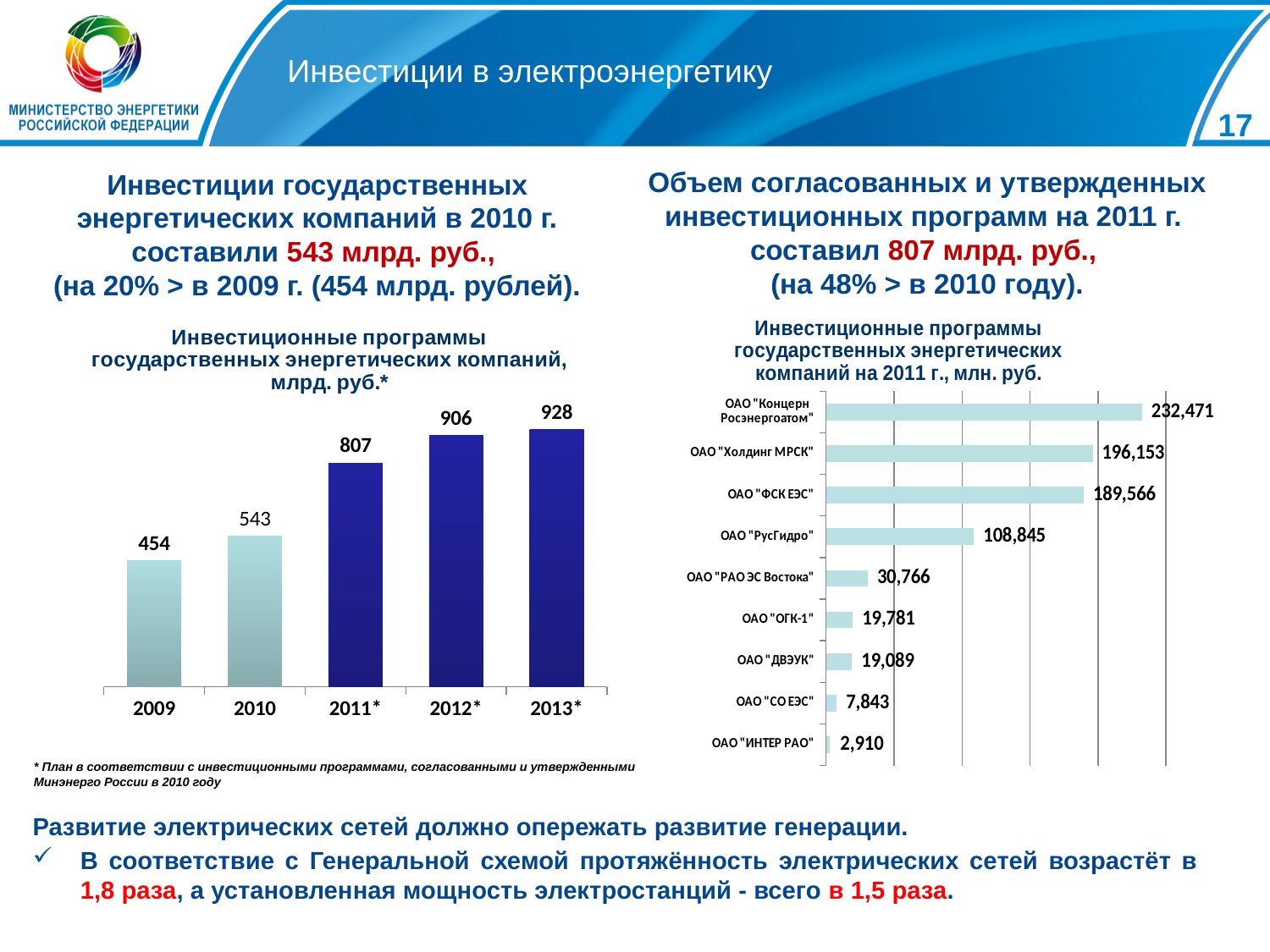

Инвестиции в электроэнергетику
17

Объем согласованных и утвержденных инвестиционных программ на 2011 г.
составил 807 млрд. руб.,
(на 48% > в 2010 году).
Инвестиции государственных энергетических компаний в 2010 г. составили 543 млрд. руб.,
(на 20% > в 2009 г. (454 млрд. рублей).

### Chart: Инвестиционные программы государственных энергетических компаний на 2011 г., млн. руб.

| Category |  |
|---|---|
| ОАО "ИНТЕР РАО" | 2910.0 |
| ОАО "СО ЕЭС" | 7843.38179614393 |
| ОАО "ДВЭУК" | 19089.0 |
| ОАО "ОГК-1" | 19781.321192300005 |
| ОАО "РАО ЭС Востока" | 30766.0 |
| ОАО "РусГидро" | 108845.0 |
| ОАО "ФСК ЕЭС" | 189566.0 |
| ОАО "Холдинг МРСК" | 196153.0 |
| ОАО "Концерн
Росэнергоатом" | 232471.0 |

### Chart: Инвестиционные программы государственных энергетических компаний, млрд. руб.*

| Category |  |
|---|---|
| 2009 | 454.0 |
| 2010 | 543.0 |
| 2011* | 807.0 |
| 2012* | 906.0 |
| 2013* | 928.0 |
* План в соответствии с инвестиционными программами, согласованными и утвержденными Минэнерго России в 2010 году
Развитие электрических сетей должно опережать развитие генерации.
В соответствие с Генеральной схемой протяжённость электрических сетей возрастёт в
1,8 раза, а установленная мощность электростанций - всего в 1,5 раза.